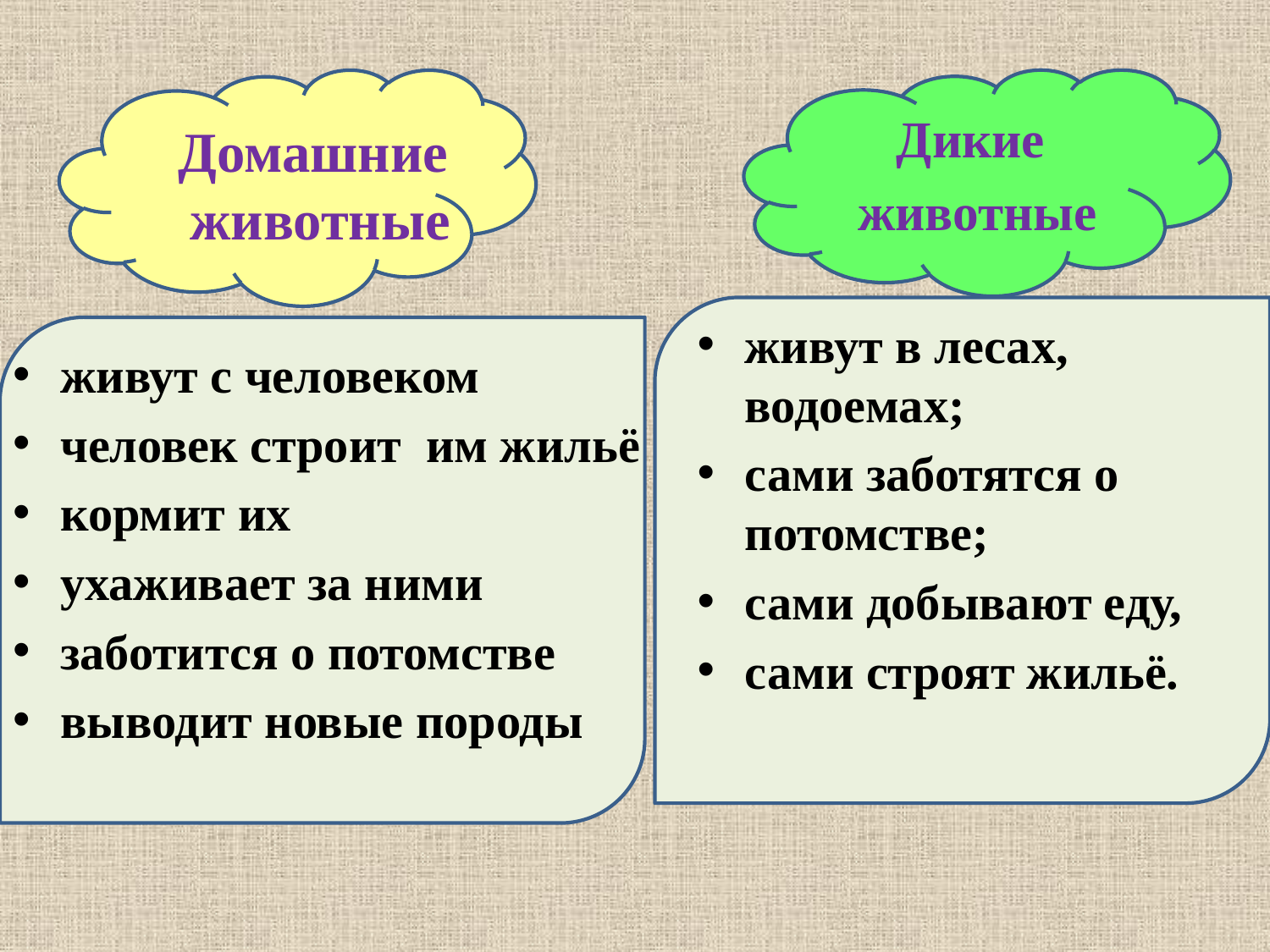

Домашние  животные
Дикие
животные

живут в лесах, водоемах;
сами заботятся о потомстве;
сами добывают еду,
сами строят жильё.

живут с человеком
человек строит  им жильё
кормит их
ухаживает за ними
заботится о потомстве
выводит новые породы